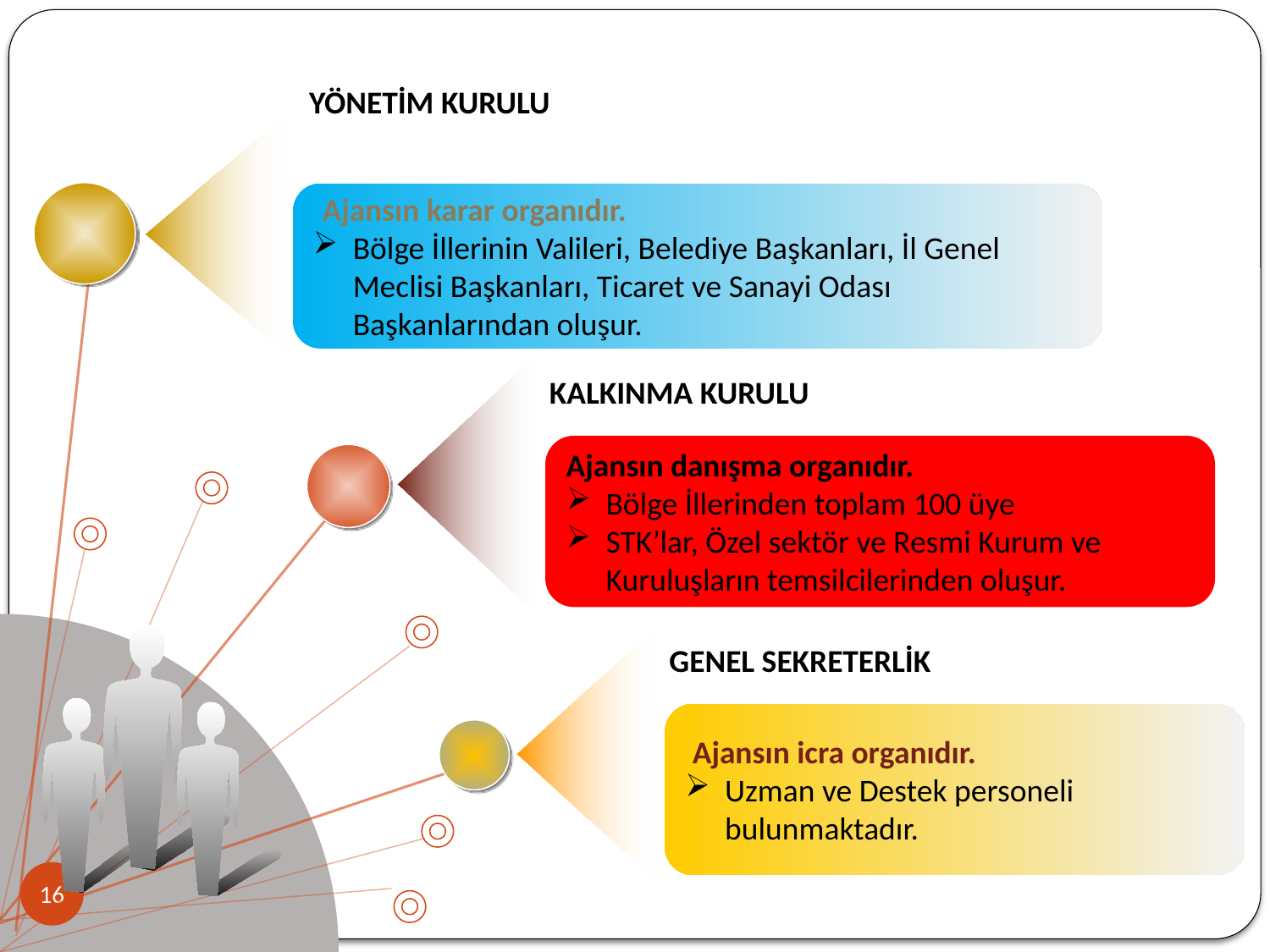

YÖNETİM KURULU

 Ajansın karar organıdır.
Bölge İllerinin Valileri, Belediye Başkanları, İl Genel Meclisi Başkanları, Ticaret ve Sanayi Odası Başkanlarından oluşur.

KALKINMA KURULU

Ajansın danışma organıdır.
Bölge İllerinden toplam 100 üye
STK’lar, Özel sektör ve Resmi Kurum ve Kuruluşların temsilcilerinden oluşur.

GENEL SEKRETERLİK

 Ajansın icra organıdır.
Uzman ve Destek personeli bulunmaktadır.

16.12.2011
16